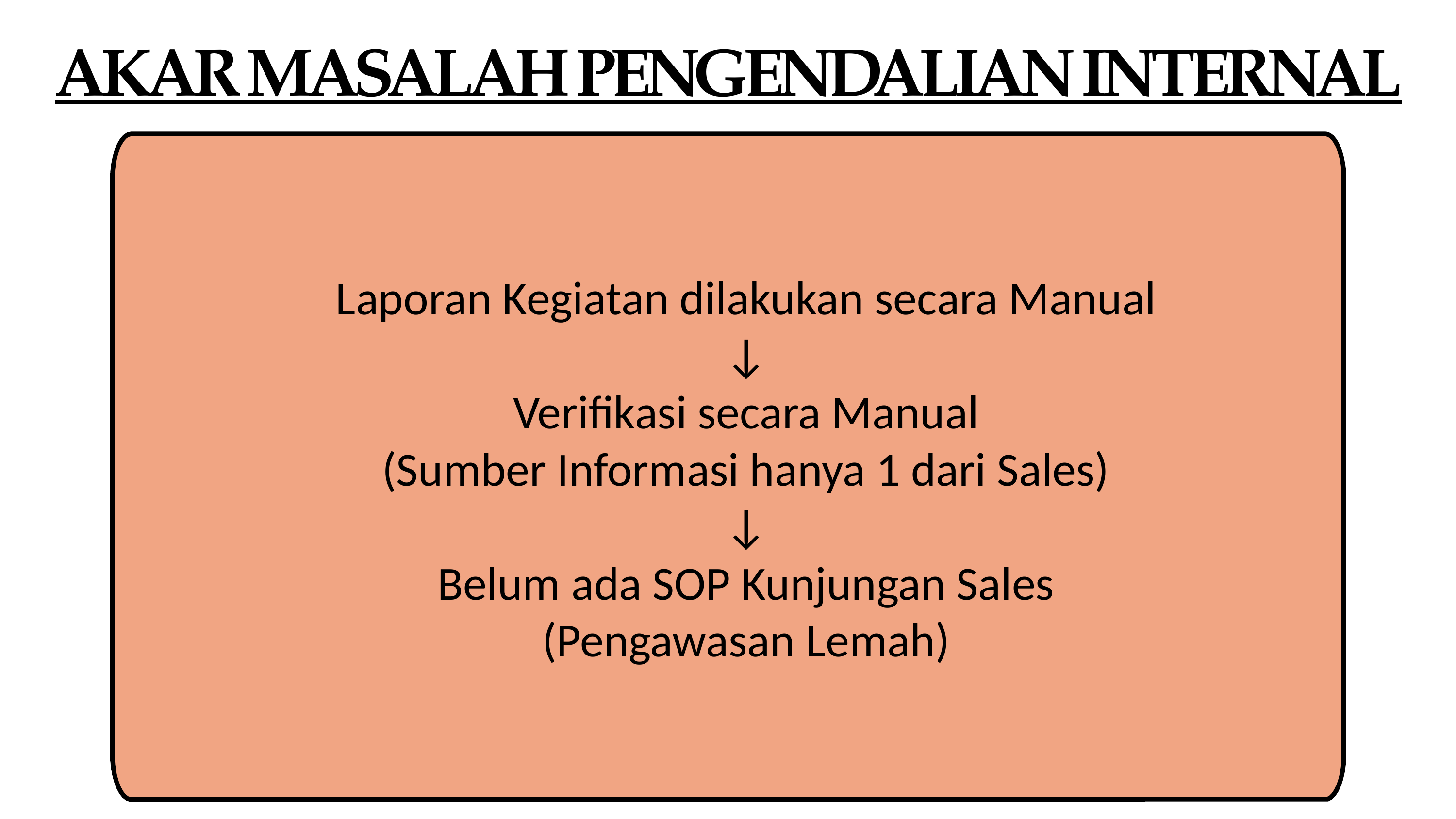

AKAR MASALAH PENGENDALIAN INTERNAL

Laporan Kegiatan dilakukan secara Manual
↓
Verifikasi secara Manual
(Sumber Informasi hanya 1 dari Sales)
↓
Belum ada SOP Kunjungan Sales
(Pengawasan Lemah)